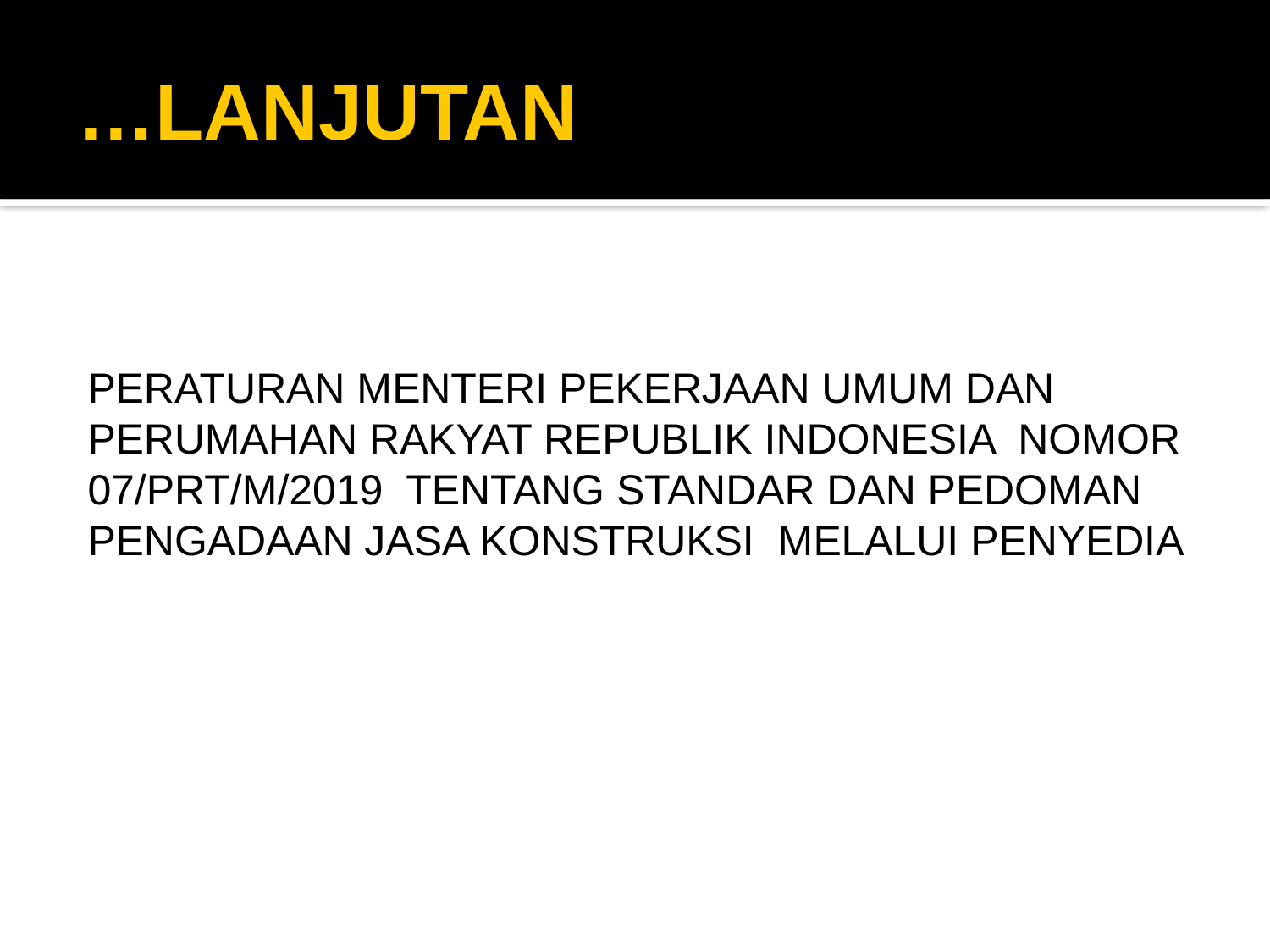

# …LANJUTAN

PERATURAN MENTERI PEKERJAAN UMUM DAN PERUMAHAN RAKYAT REPUBLIK INDONESIA  NOMOR 07/PRT/M/2019  TENTANG STANDAR DAN PEDOMAN PENGADAAN JASA KONSTRUKSI  MELALUI PENYEDIA